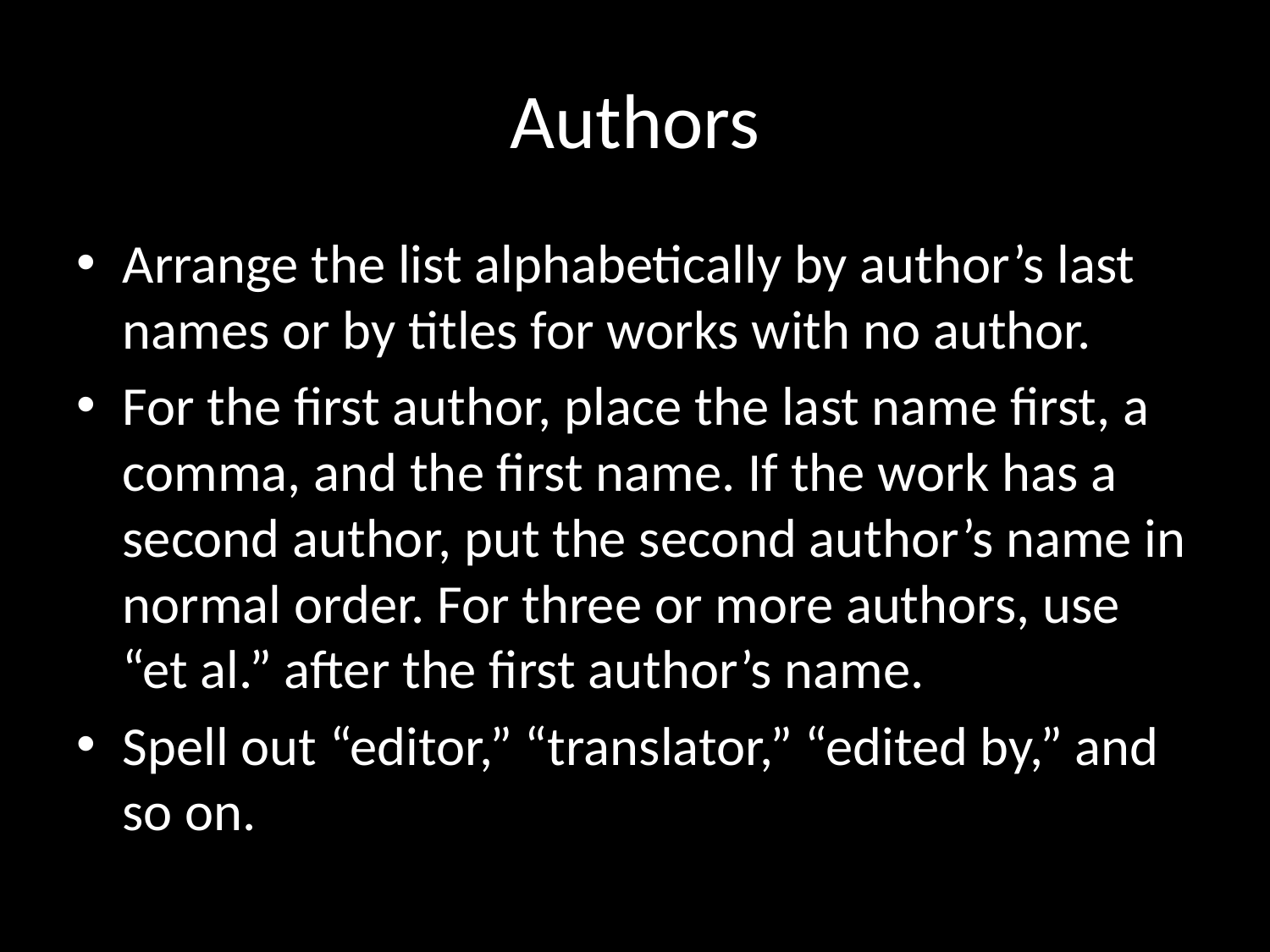

# Authors
Arrange the list alphabetically by author’s last names or by titles for works with no author.
For the first author, place the last name first, a comma, and the first name. If the work has a second author, put the second author’s name in normal order. For three or more authors, use “et al.” after the first author’s name.
Spell out “editor,” “translator,” “edited by,” and so on.